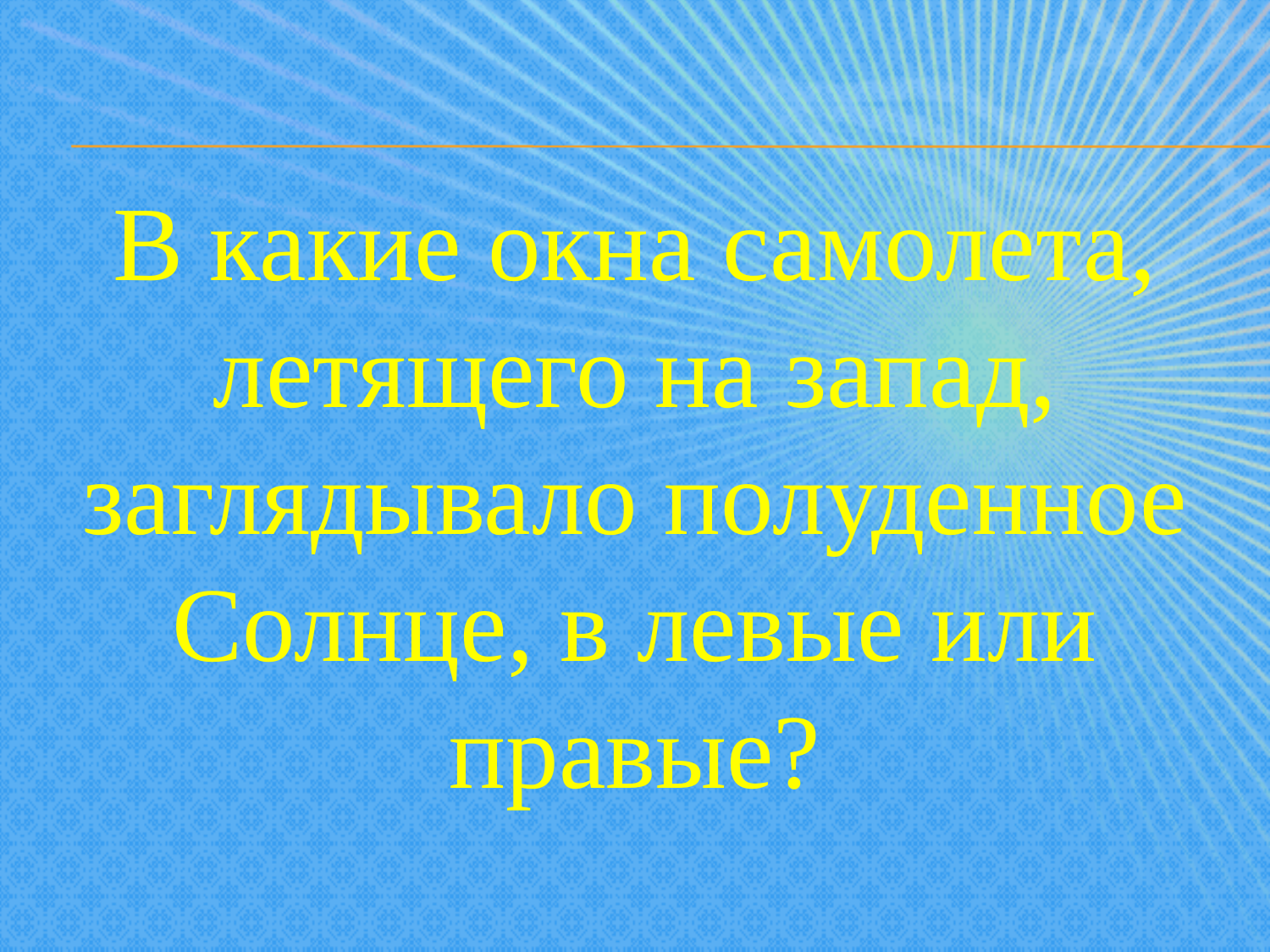

В какие окна самолета, летящего на запад, заглядывало полуденное Солнце, в левые или правые?